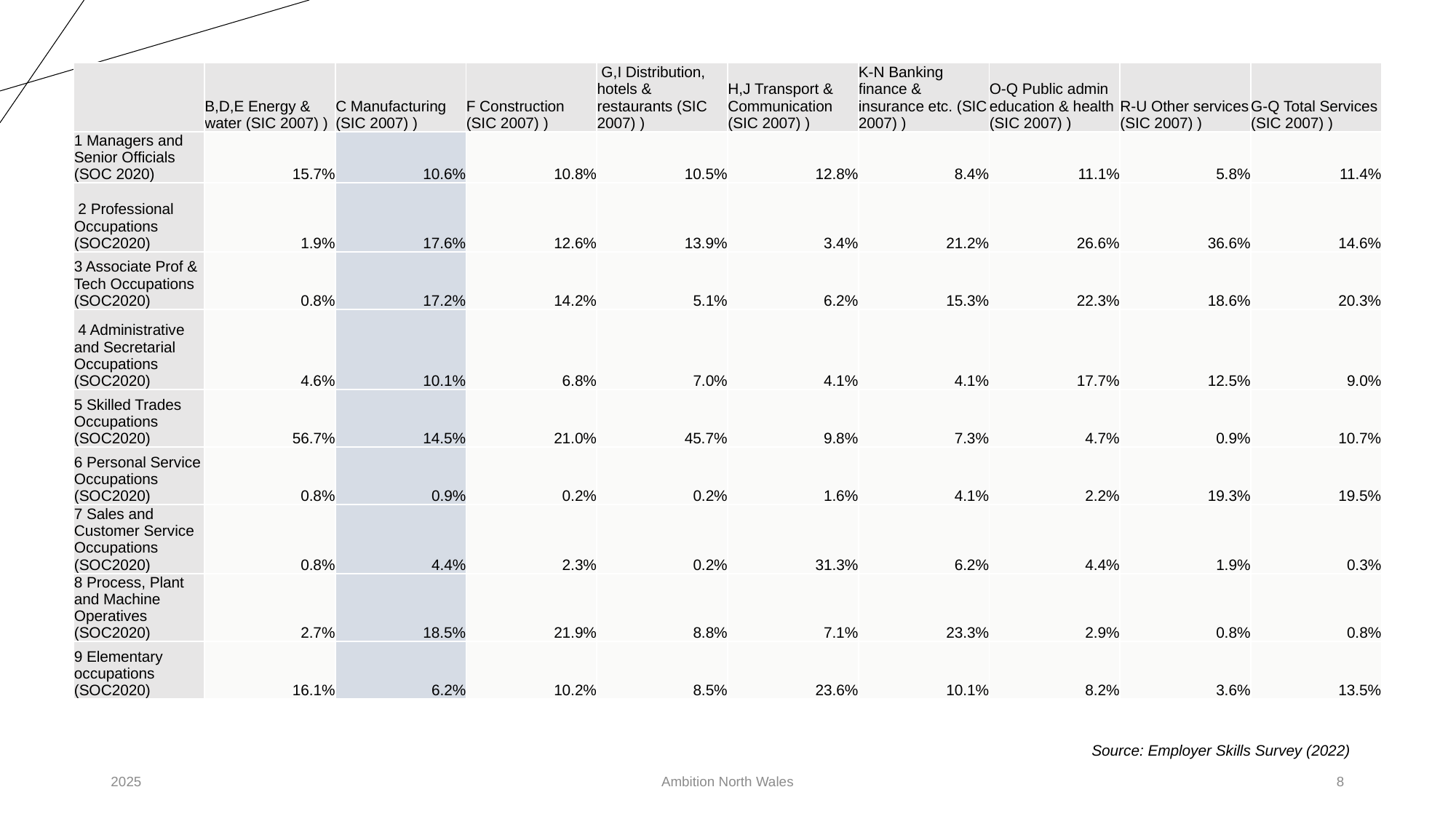

#
|  | B,D,E Energy & water (SIC 2007) ) | C Manufacturing (SIC 2007) ) | F Construction (SIC 2007) ) | G,I Distribution, hotels & restaurants (SIC 2007) ) | H,J Transport & Communication (SIC 2007) ) | K-N Banking finance & insurance etc. (SIC 2007) ) | O-Q Public admin education & health (SIC 2007) ) | R-U Other services (SIC 2007) ) | G-Q Total Services (SIC 2007) ) |
| --- | --- | --- | --- | --- | --- | --- | --- | --- | --- |
| 1 Managers and Senior Officials (SOC 2020) | 15.7% | 10.6% | 10.8% | 10.5% | 12.8% | 8.4% | 11.1% | 5.8% | 11.4% |
| 2 Professional Occupations (SOC2020) | 1.9% | 17.6% | 12.6% | 13.9% | 3.4% | 21.2% | 26.6% | 36.6% | 14.6% |
| 3 Associate Prof & Tech Occupations (SOC2020) | 0.8% | 17.2% | 14.2% | 5.1% | 6.2% | 15.3% | 22.3% | 18.6% | 20.3% |
| 4 Administrative and Secretarial Occupations (SOC2020) | 4.6% | 10.1% | 6.8% | 7.0% | 4.1% | 4.1% | 17.7% | 12.5% | 9.0% |
| 5 Skilled Trades Occupations (SOC2020) | 56.7% | 14.5% | 21.0% | 45.7% | 9.8% | 7.3% | 4.7% | 0.9% | 10.7% |
| 6 Personal Service Occupations (SOC2020) | 0.8% | 0.9% | 0.2% | 0.2% | 1.6% | 4.1% | 2.2% | 19.3% | 19.5% |
| 7 Sales and Customer Service Occupations (SOC2020) | 0.8% | 4.4% | 2.3% | 0.2% | 31.3% | 6.2% | 4.4% | 1.9% | 0.3% |
| 8 Process, Plant and Machine Operatives (SOC2020) | 2.7% | 18.5% | 21.9% | 8.8% | 7.1% | 23.3% | 2.9% | 0.8% | 0.8% |
| 9 Elementary occupations (SOC2020) | 16.1% | 6.2% | 10.2% | 8.5% | 23.6% | 10.1% | 8.2% | 3.6% | 13.5% |

Source: Employer Skills Survey (2022)
2025
Ambition North Wales
8